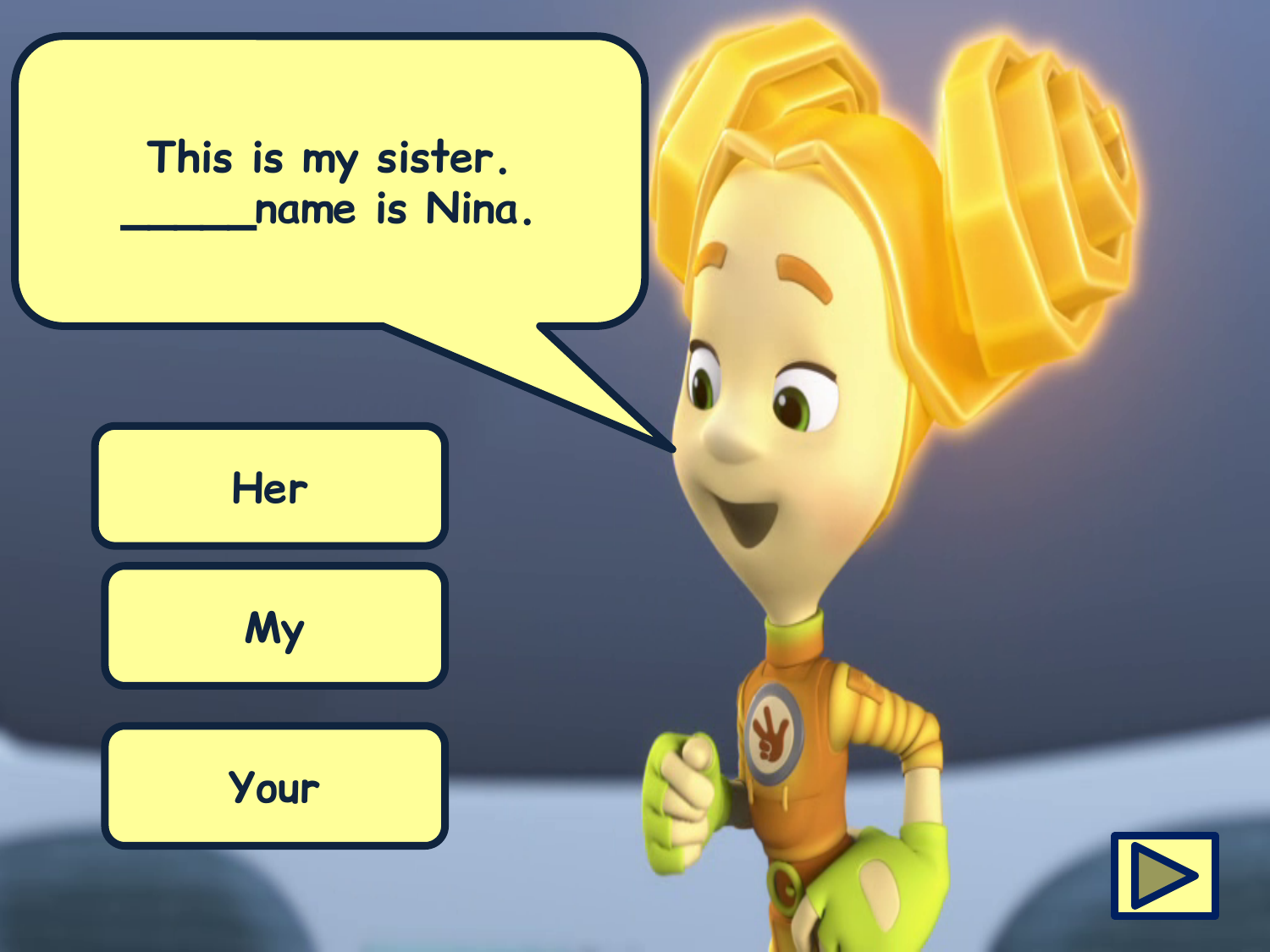

This is my sister. _____name is Nina.
Her
My
Your